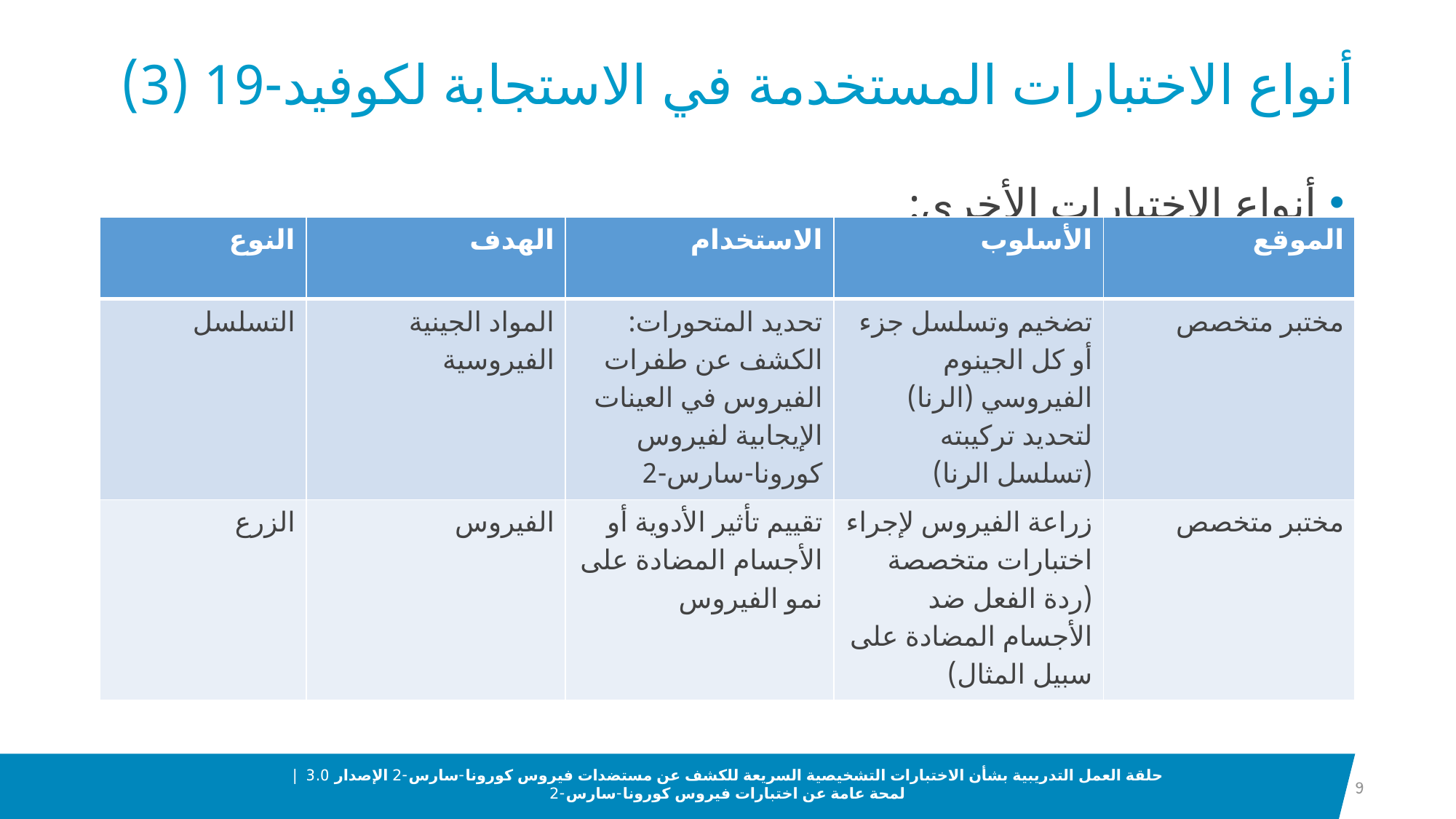

# أنواع الاختبارات المستخدمة في الاستجابة لكوفيد-19 (3)
أنواع الاختبارات الأخرى:

| النوع | الهدف | الاستخدام | الأسلوب | الموقع |
| --- | --- | --- | --- | --- |
| التسلسل | المواد الجينية الفيروسية | تحديد المتحورات: الكشف عن طفرات الفيروس في العينات الإيجابية لفيروس كورونا-سارس-2 | تضخيم وتسلسل جزء أو كل الجينوم الفيروسي (الرنا) لتحديد تركيبته (تسلسل الرنا) | مختبر متخصص |
| الزرع | الفيروس | تقييم تأثير الأدوية أو الأجسام المضادة على نمو الفيروس | زراعة الفيروس لإجراء اختبارات متخصصة (ردة الفعل ضد الأجسام المضادة على سبيل المثال) | مختبر متخصص |
حلقة العمل التدريبية بشأن الاختبارات التشخيصية السريعة للكشف عن مستضدات فيروس كورونا-سارس-2 الإصدار 3.0 | لمحة عامة عن اختبارات فيروس كورونا-سارس-2
9